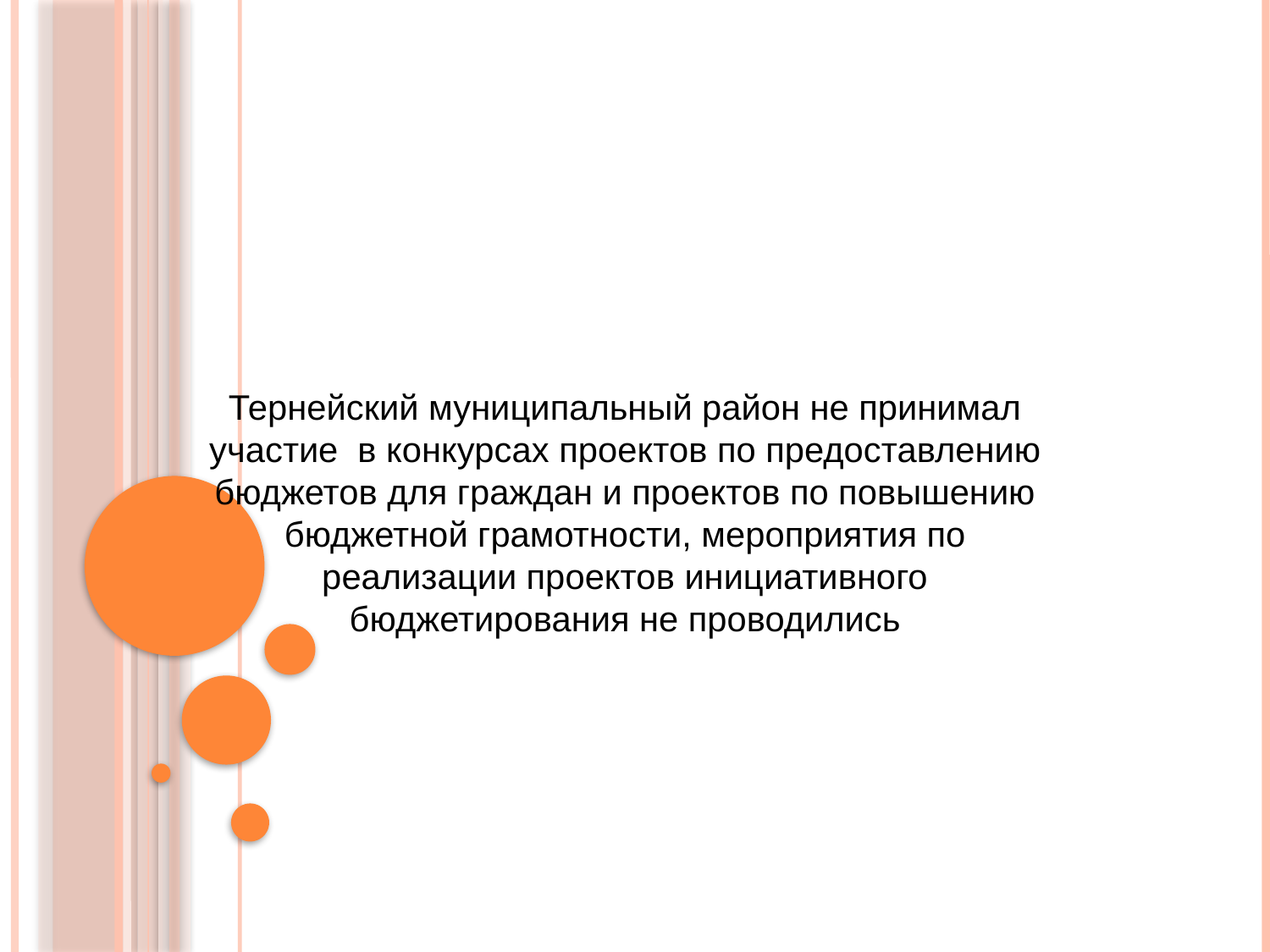

Тернейский муниципальный район не принимал участие  в конкурсах проектов по предоставлению бюджетов для граждан и проектов по повышению бюджетной грамотности, мероприятия по реализации проектов инициативного бюджетирования не проводились